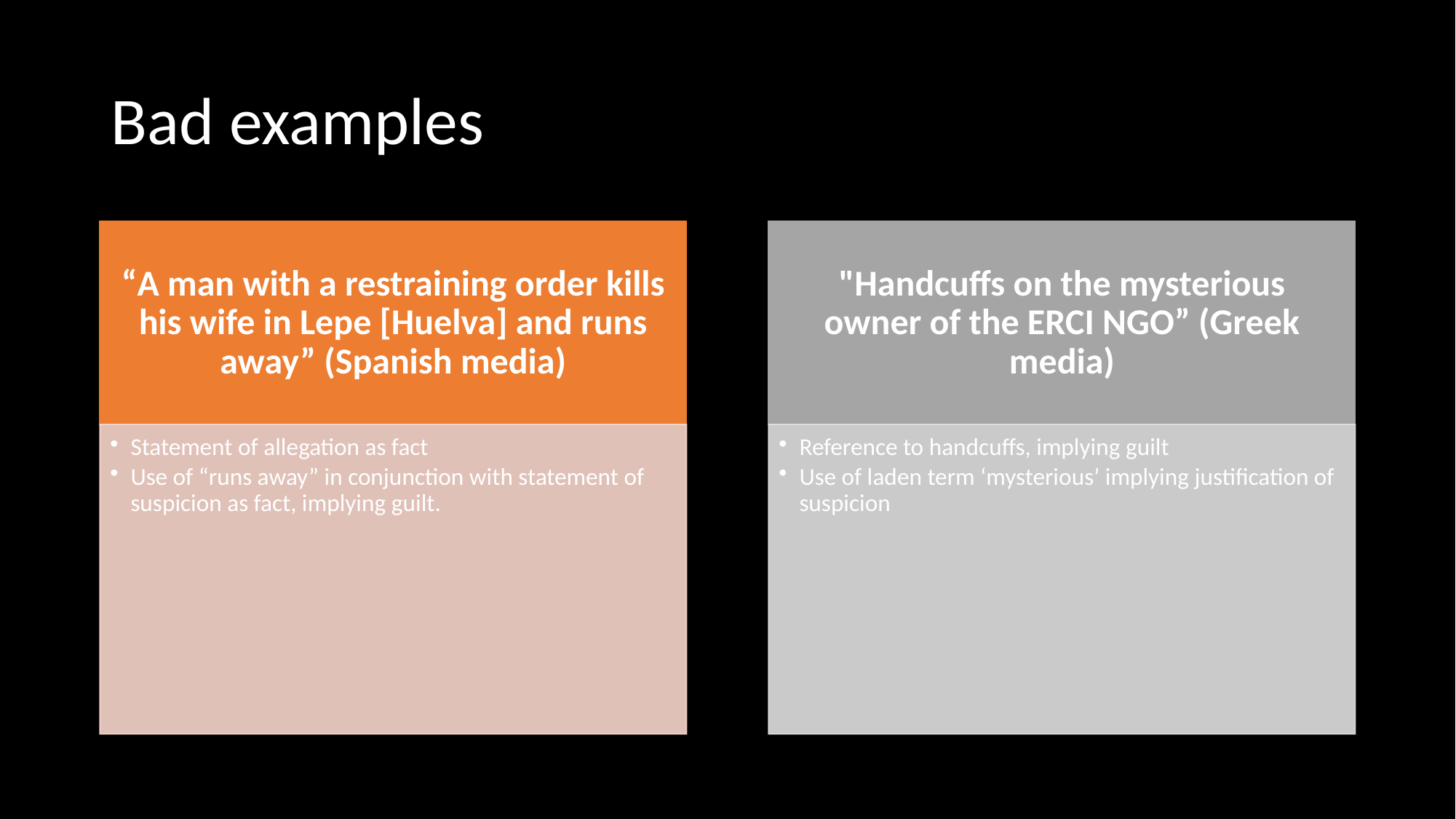

# Bad examples
“A man with a restraining order kills his wife in Lepe [Huelva] and runs away” (Spanish media)
Statement of allegation as fact
Use of “runs away” in conjunction with statement of suspicion as fact, implying guilt.
"Handcuffs on the mysterious owner of the ERCI NGO” (Greek media)
Reference to handcuffs, implying guilt
Use of laden term ‘mysterious’ implying justification of suspicion